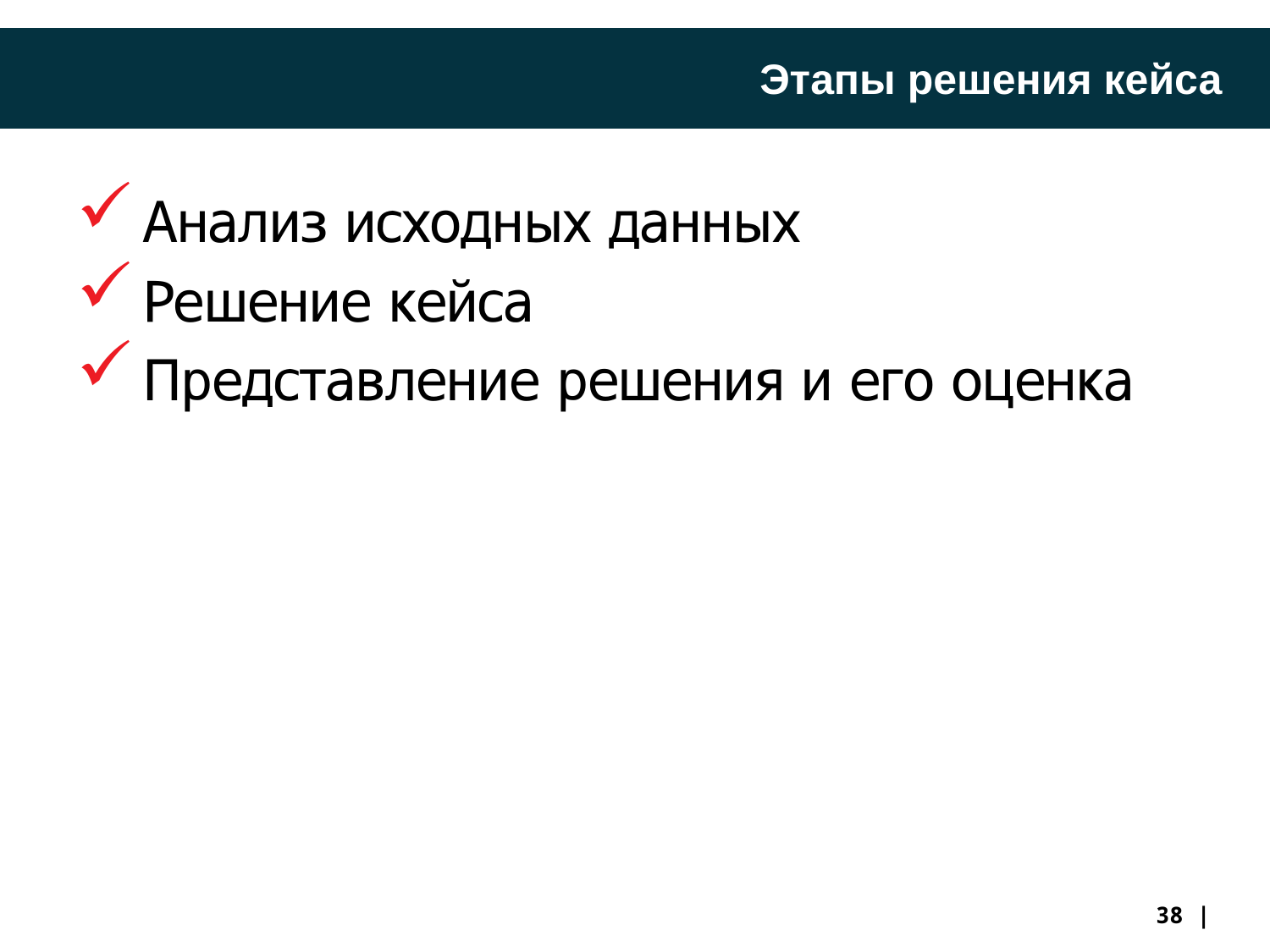

Этапы решения кейса
Анализ исходных данных
Решение кейса
Представление решения и его оценка